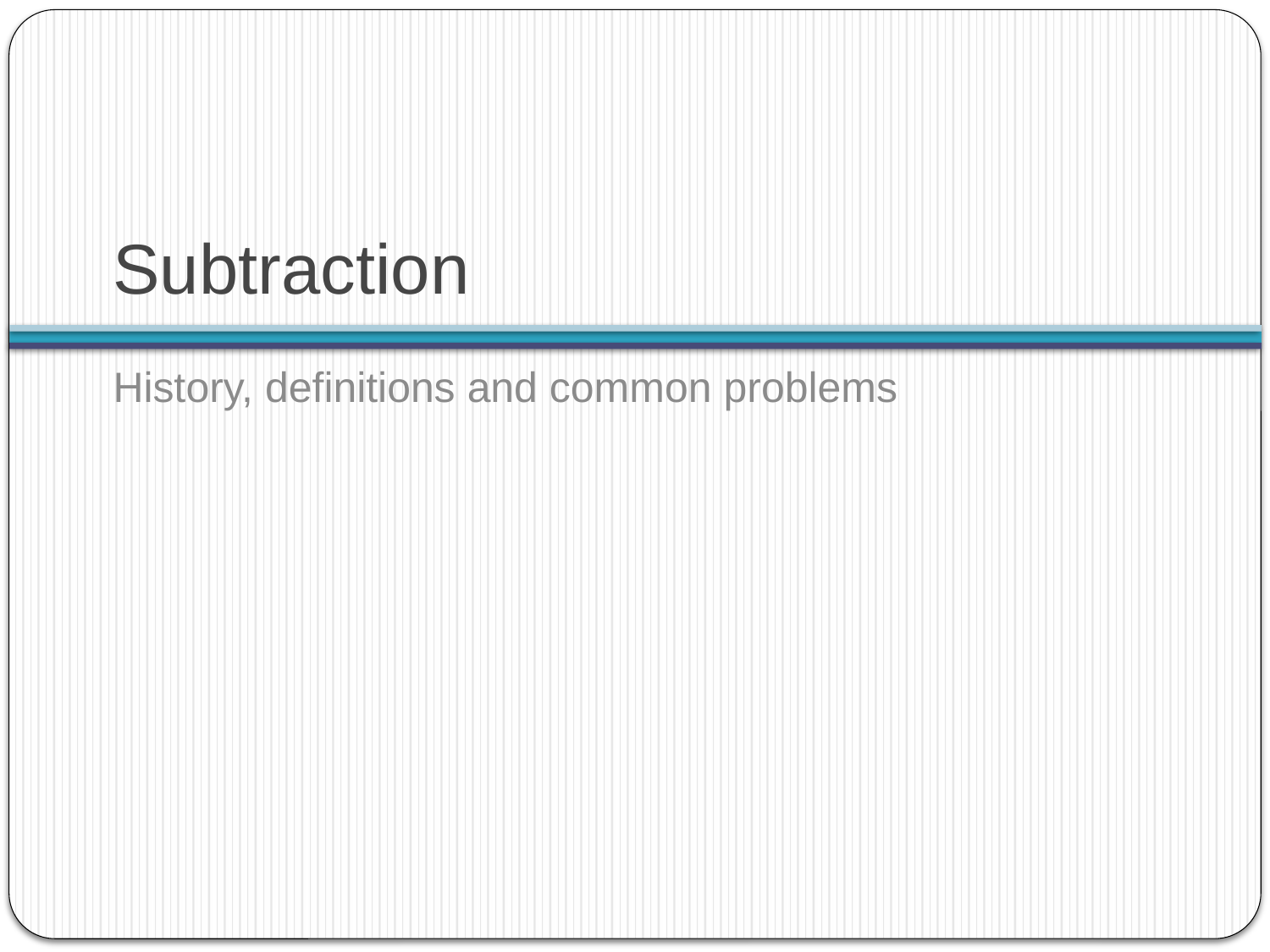

# Subtraction
History, definitions and common problems